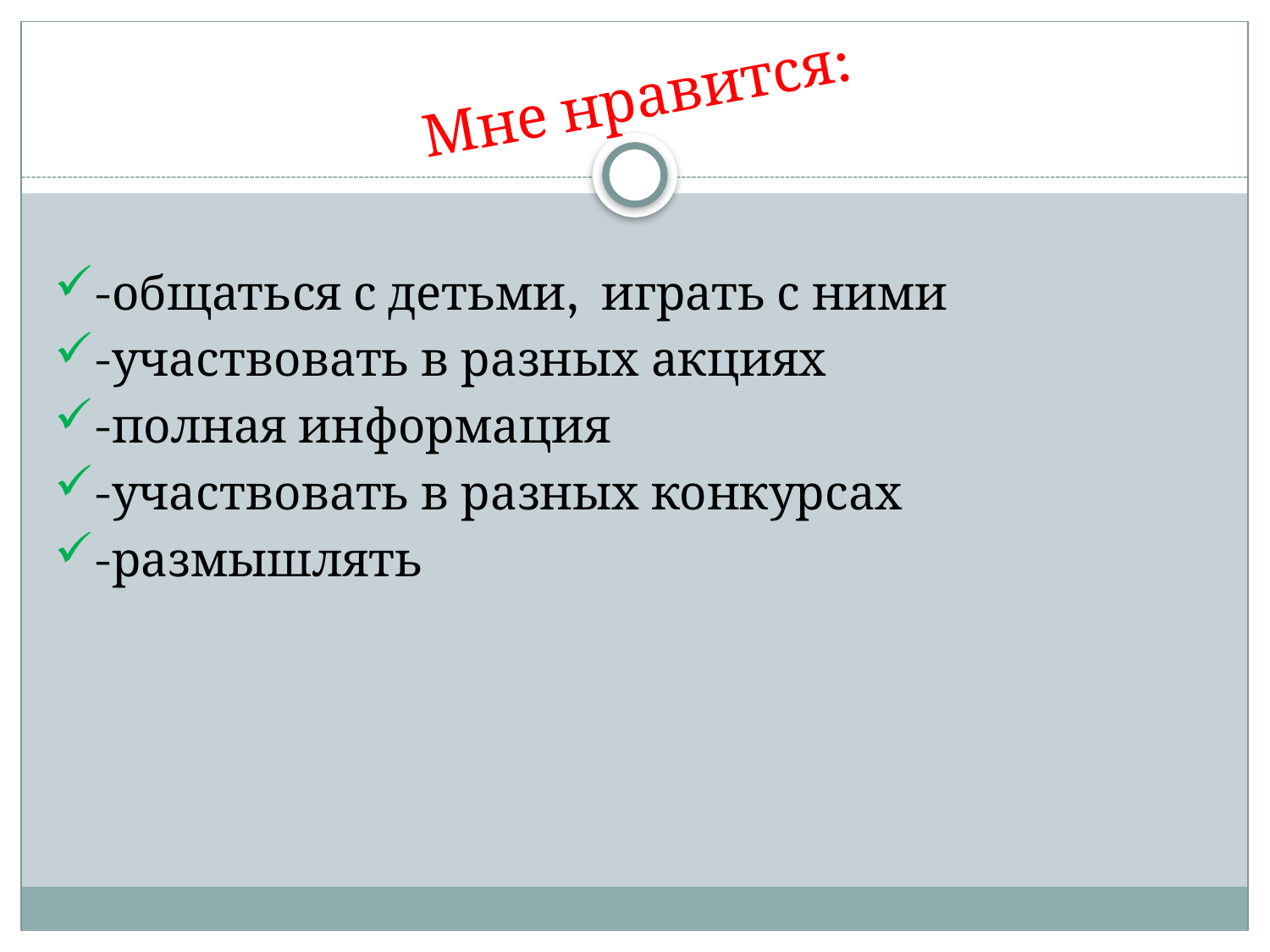

# Мне нравится:
-общаться с детьми,  играть с ними
-участвовать в разных акциях
-полная информация
-участвовать в разных конкурсах
-размышлять